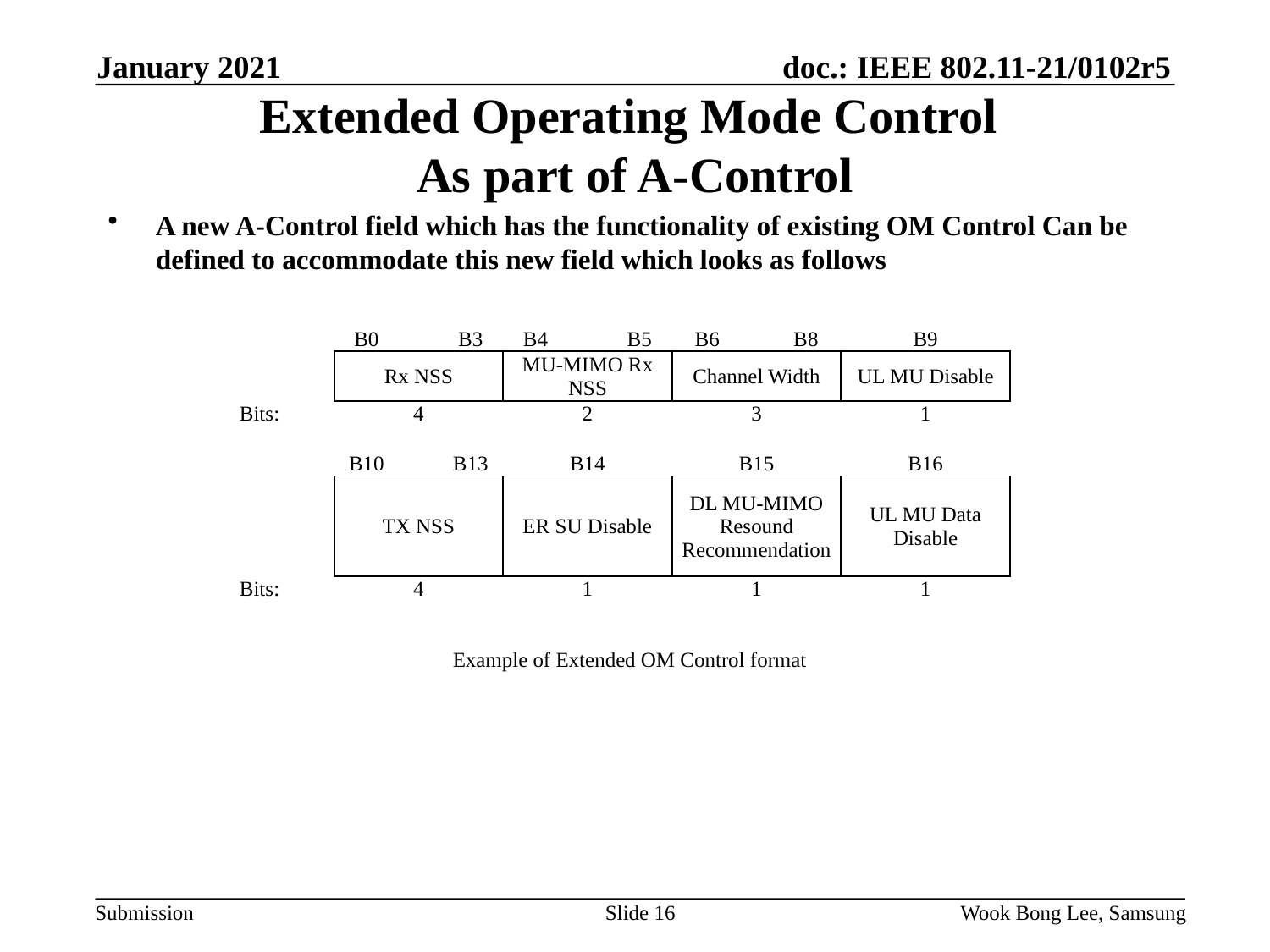

January 2021
# Extended Operating Mode Control As part of A-Control
A new A-Control field which has the functionality of existing OM Control Can be defined to accommodate this new field which looks as follows

|  | B0 B3 | B4 B5 | B6 B8 | B9 |
| --- | --- | --- | --- | --- |
|  | Rx NSS | MU-MIMO Rx NSS | Channel Width | UL MU Disable |
| Bits: | 4 | 2 | 3 | 1 |
|  |  |  |  |  |
|  | B10 B13 | B14 | B15 | B16 |
|  | TX NSS | ER SU Disable | DL MU-MIMO Resound Recommendation | UL MU Data Disable |
| Bits: | 4 | 1 | 1 | 1 |
Example of Extended OM Control format
Slide 16
Wook Bong Lee, Samsung